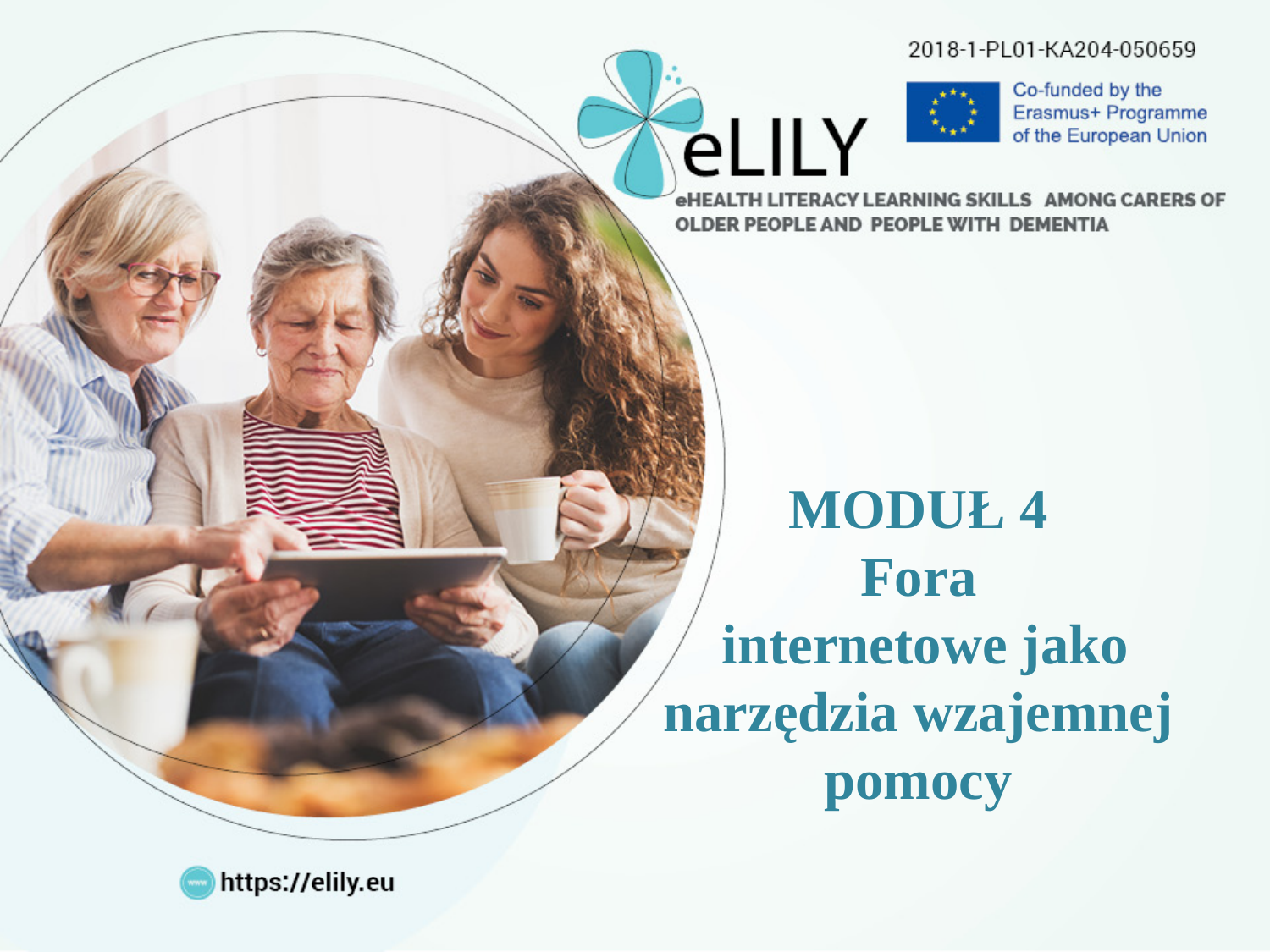

Moduł 4
Fora
 internetowe jako narzędzia wzajemnej pomocy